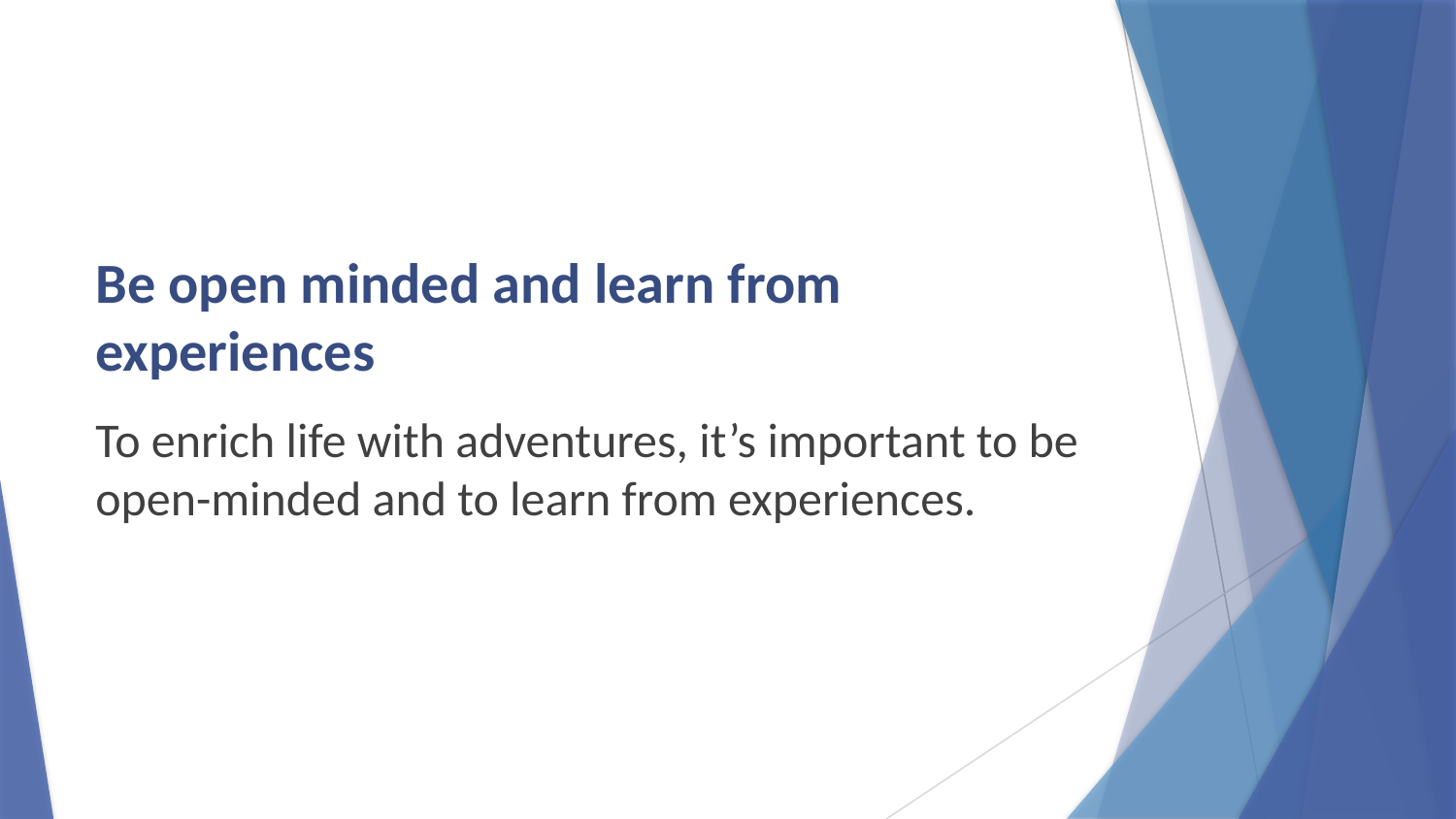

# Be open minded and learn from experiences
To enrich life with adventures, it’s important to be open-minded and to learn from experiences.